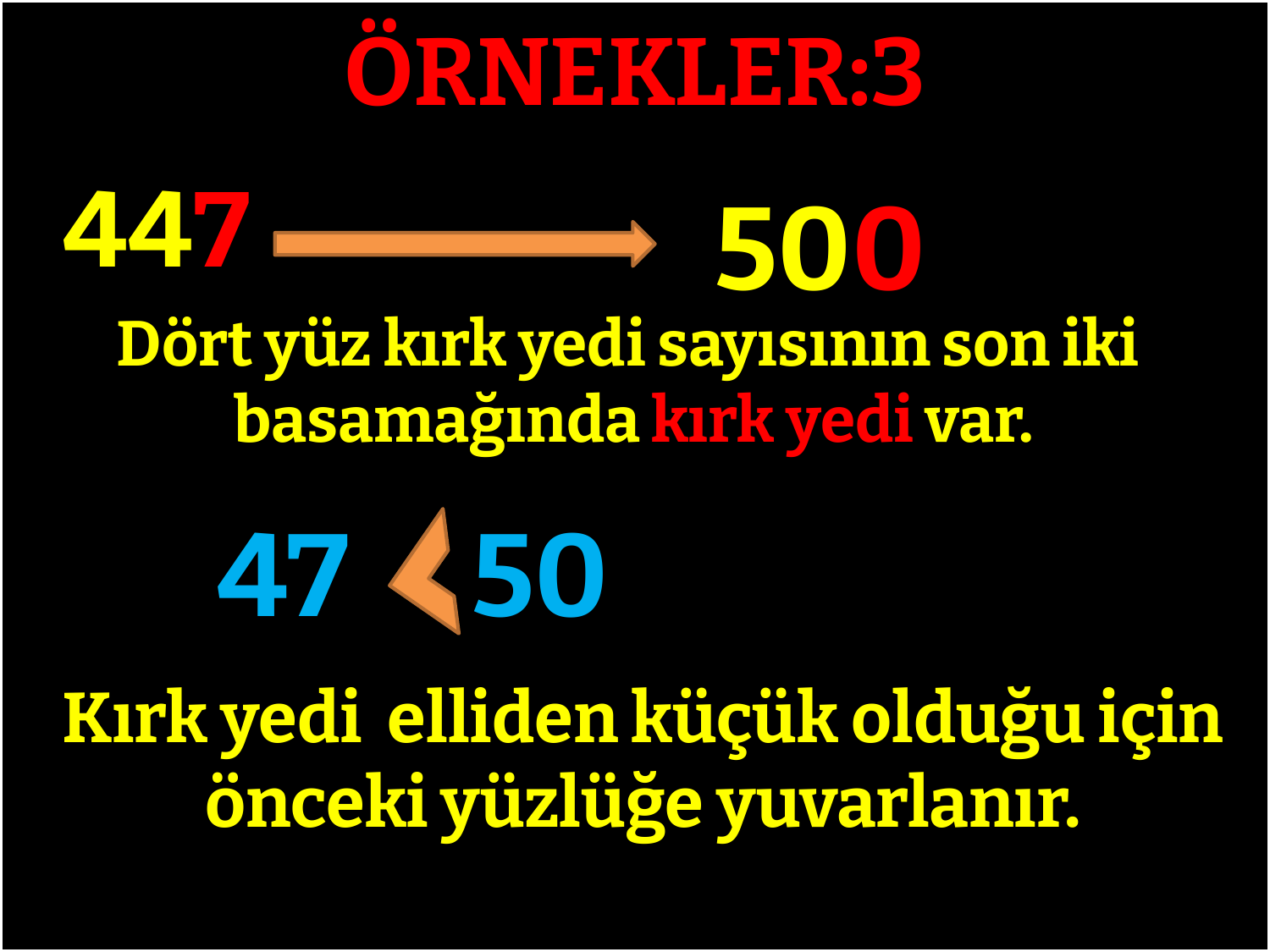

ÖRNEKLER:3
447
500

#
Dört yüz kırk yedi sayısının son iki  basamağında kırk yedi var.
47
50

Kırk yedi  elliden küçük olduğu için önceki yüzlüğe yuvarlanır.